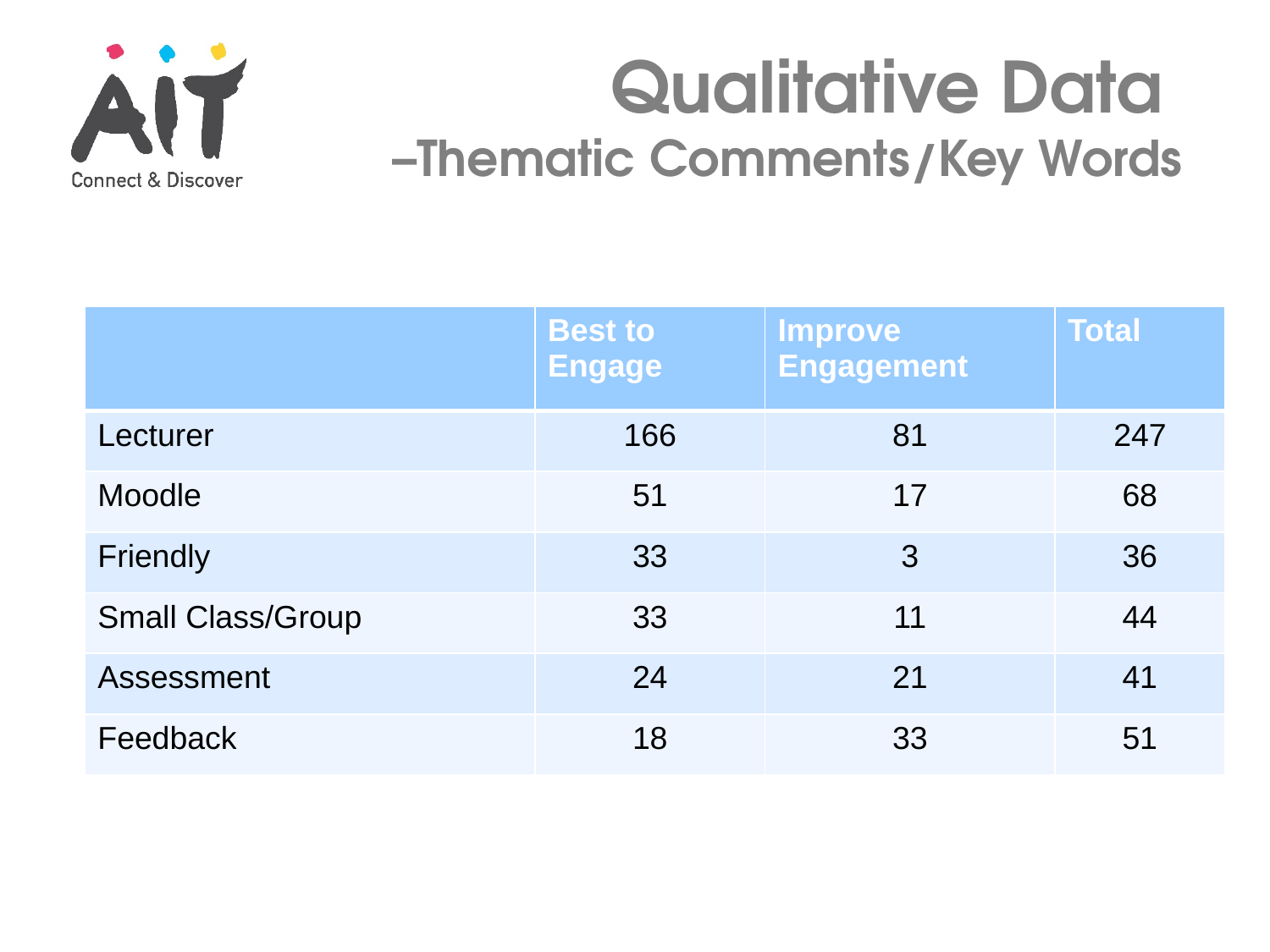

Qualitative Data
–Thematic Comments/Key Words

|  | Best to Engage | Improve Engagement | Total |
| --- | --- | --- | --- |
| Lecturer | 166 | 81 | 247 |
| Moodle | 51 | 17 | 68 |
| Friendly | 33 | 3 | 36 |
| Small Class/Group | 33 | 11 | 44 |
| Assessment | 24 | 21 | 41 |
| Feedback | 18 | 33 | 51 |